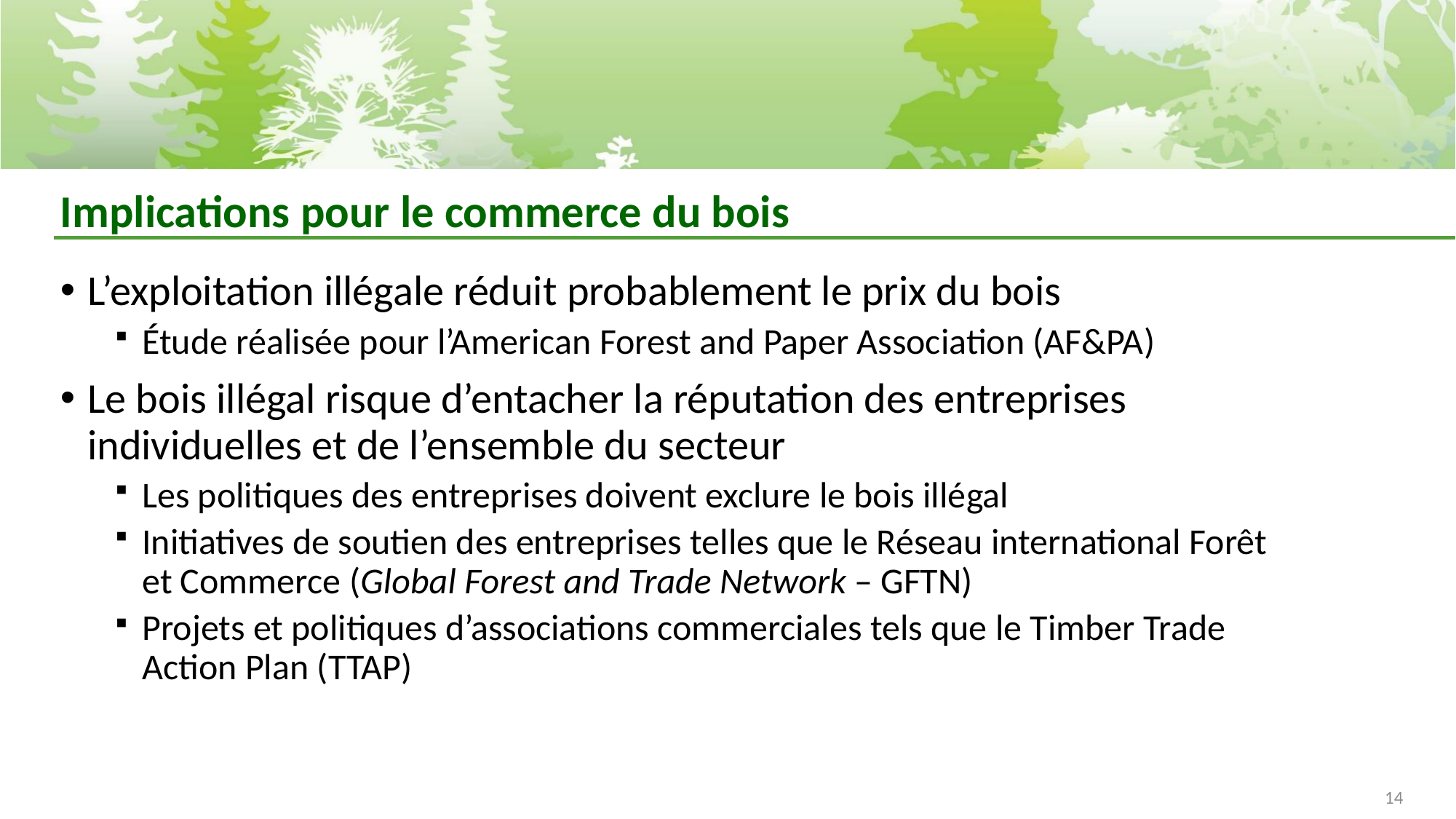

# Implications pour le commerce du bois
L’exploitation illégale réduit probablement le prix du bois
Étude réalisée pour l’American Forest and Paper Association (AF&PA)
Le bois illégal risque d’entacher la réputation des entreprises individuelles et de l’ensemble du secteur
Les politiques des entreprises doivent exclure le bois illégal
Initiatives de soutien des entreprises telles que le Réseau international Forêt et Commerce (Global Forest and Trade Network – GFTN)
Projets et politiques d’associations commerciales tels que le Timber Trade Action Plan (TTAP)
14